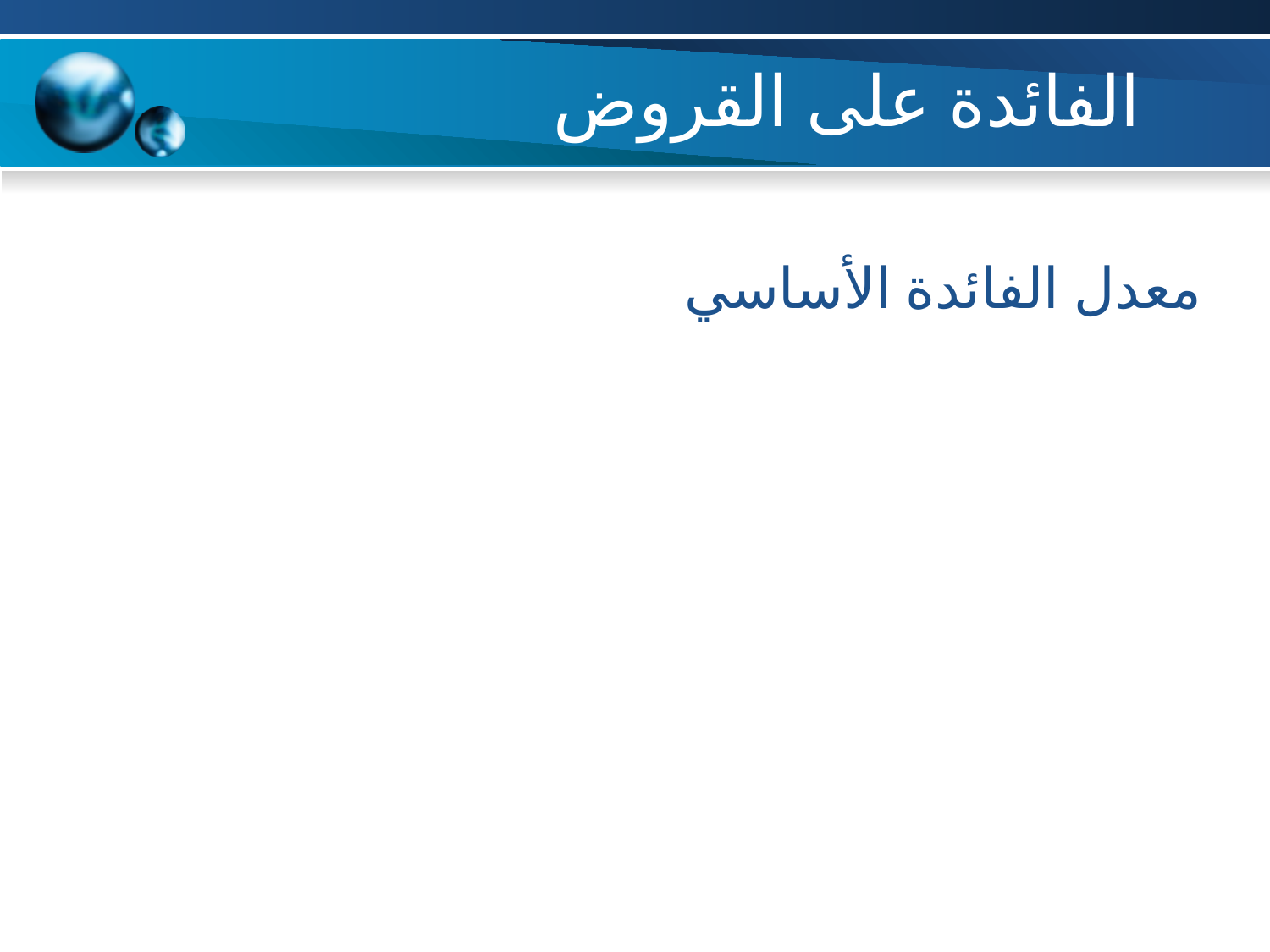

# الفائدة على القروض
معدل الفائدة الأساسي